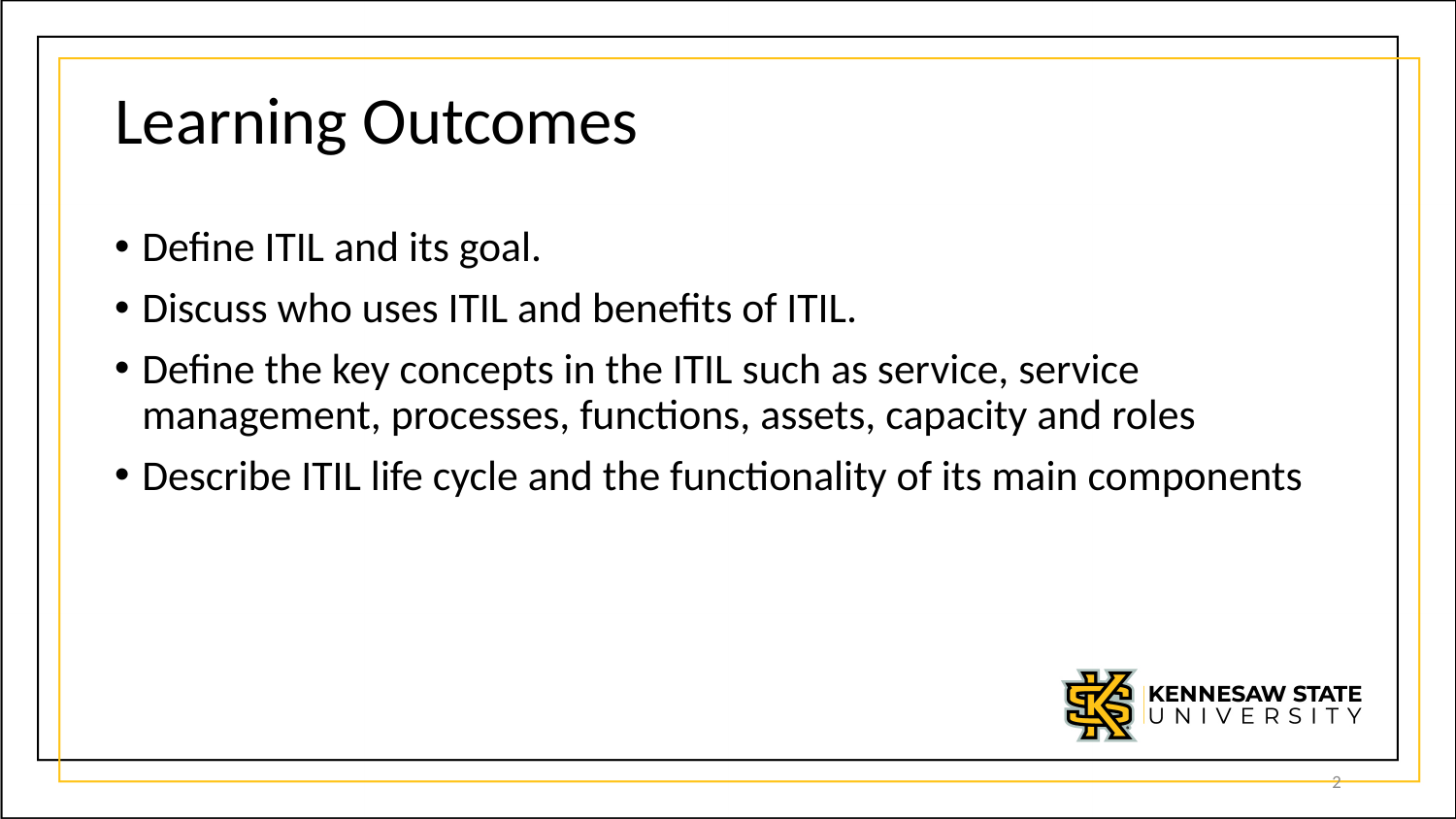

# Learning Outcomes
Define ITIL and its goal.
Discuss who uses ITIL and benefits of ITIL.
Define the key concepts in the ITIL such as service, service management, processes, functions, assets, capacity and roles
Describe ITIL life cycle and the functionality of its main components

2